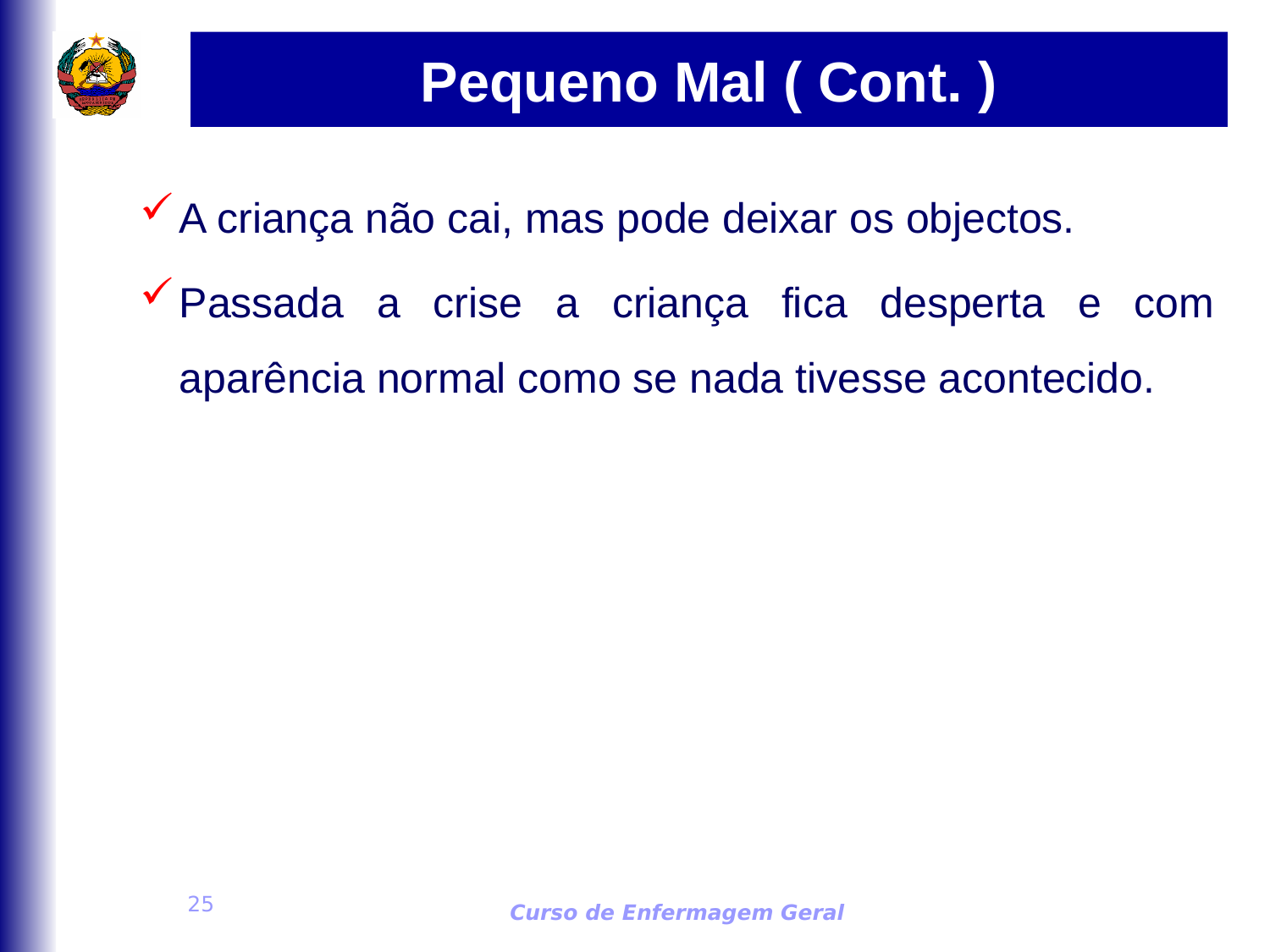

# Pequeno Mal ( Cont. )
A criança não cai, mas pode deixar os objectos.
Passada a crise a criança fica desperta e com aparência normal como se nada tivesse acontecido.
25
Curso de Enfermagem Geral